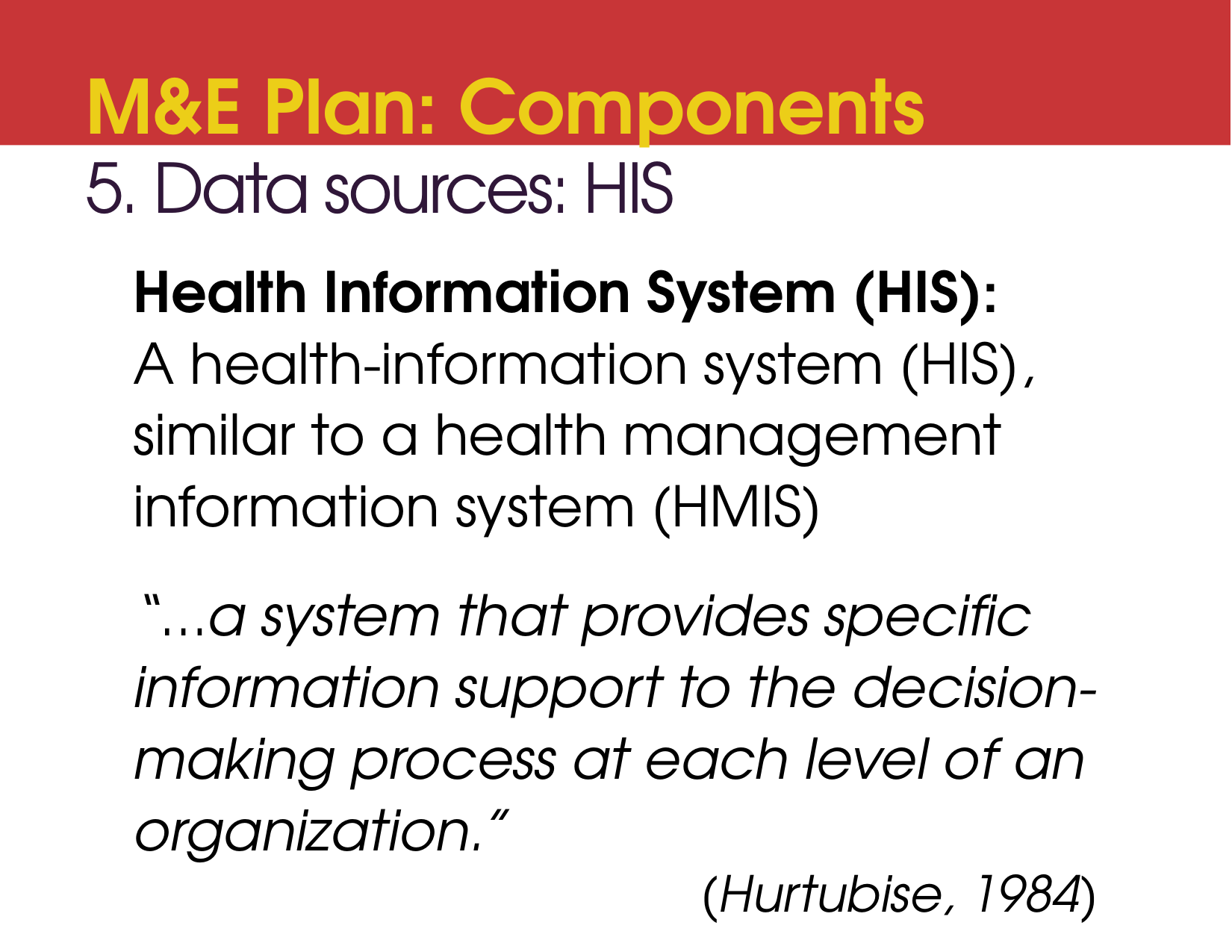

# M&E Plan: Components 5. Data sources: HIS
Health Information System (HIS):
A health-information system (HIS), similar to a health management information system (HMIS)
“…a system that provides specific information support to the decision-making process at each level of an organization.”
(Hurtubise, 1984)